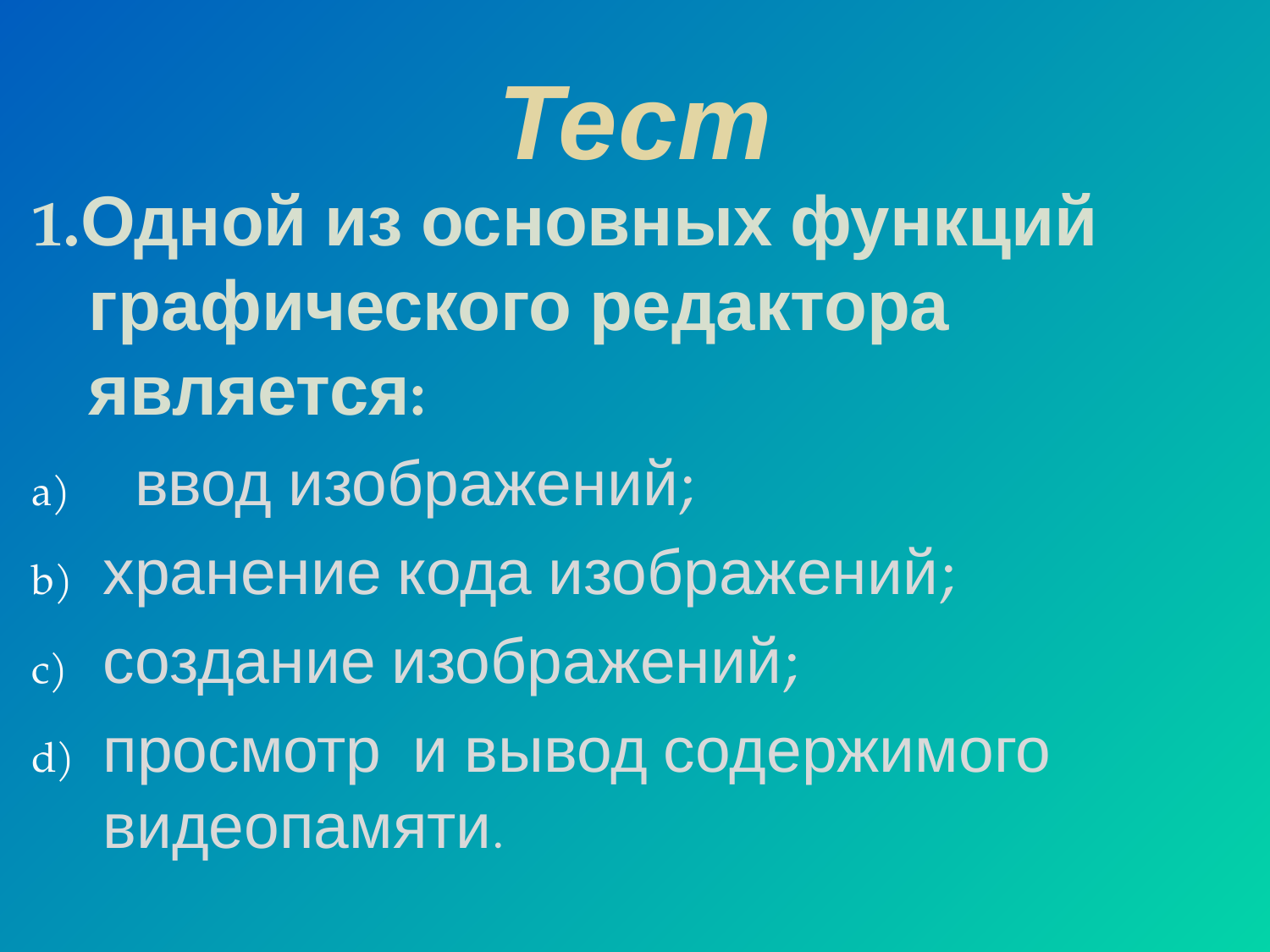

# Тест
1.Одной из основных функций графического редактора является:
ввод изображений;
хранение кода изображений;
создание изображений;
просмотр  и вывод содержимого видеопамяти.